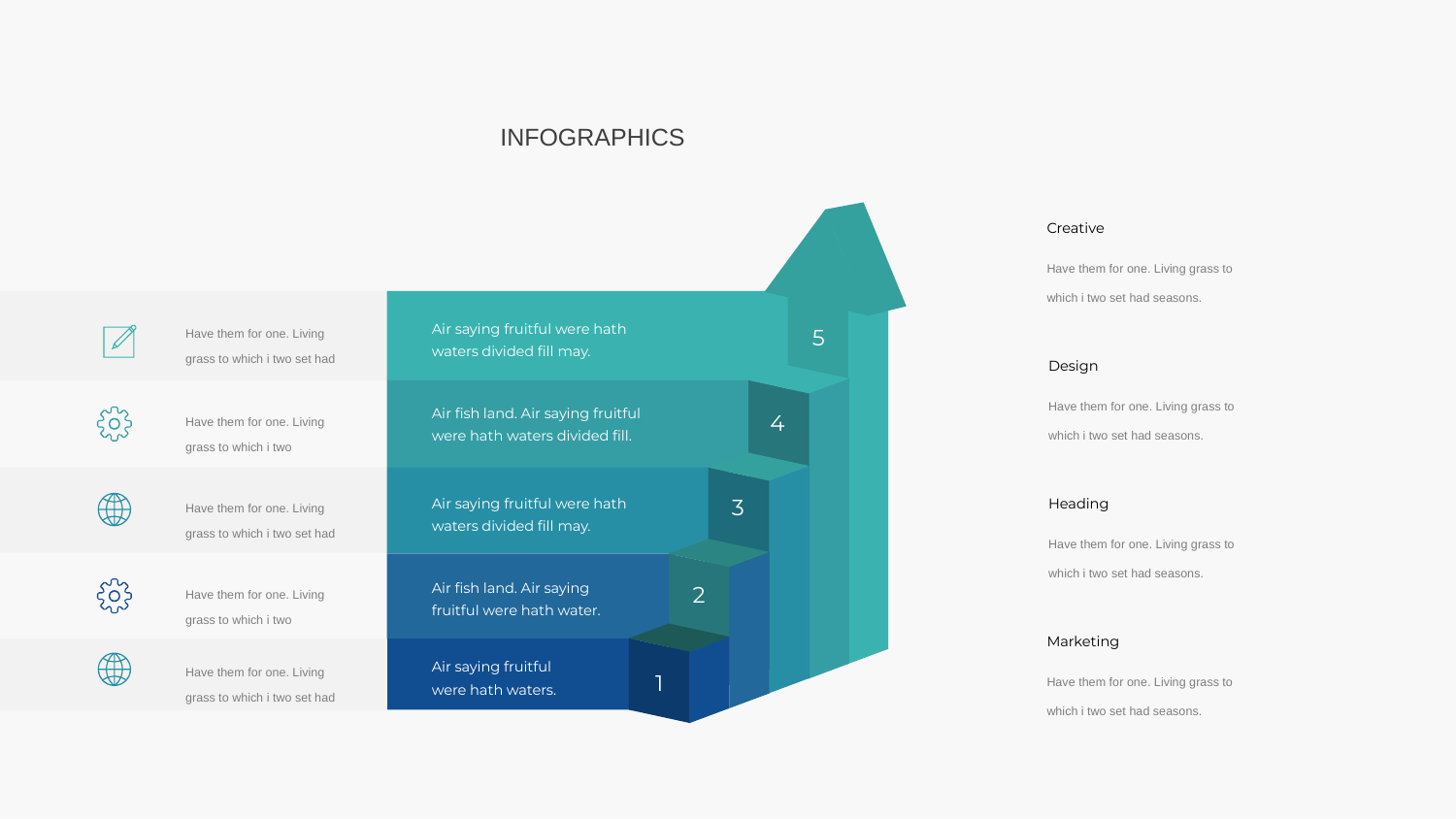

INFOGRAPHICS

Creative
Have them for one. Living grass to which i two set had seasons.

Air saying fruitful were hath waters divided fill may.
Have them for one. Living grass to which i two set had
5

Design
Have them for one. Living grass to which i two set had seasons.

Air fish land. Air saying fruitful were hath waters divided fill.
Have them for one. Living grass to which i two
4

Air saying fruitful were hath waters divided fill may.
Have them for one. Living grass to which i two set had
Heading
Have them for one. Living grass to which i two set had seasons.
3

Air fish land. Air saying fruitful were hath water.
Have them for one. Living grass to which i two
2

Marketing
Have them for one. Living grass to which i two set had seasons.

Air saying fruitful were hath waters.
Have them for one. Living grass to which i two set had

1